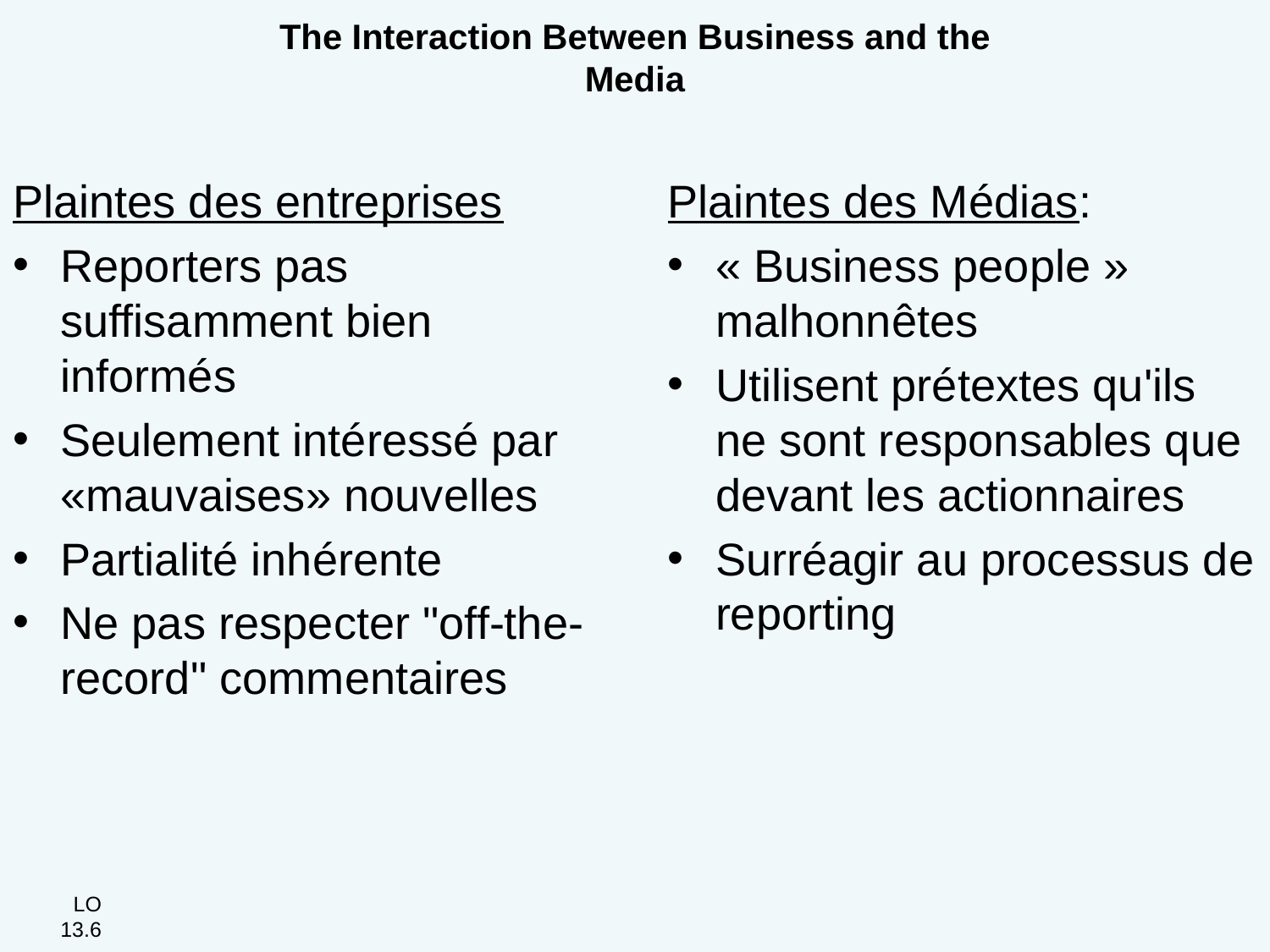

# The Interaction Between Business and the Media
Plaintes des entreprises
Reporters pas suffisamment bien informés
Seulement intéressé par «mauvaises» nouvelles
Partialité inhérente
Ne pas respecter "off-the-record" commentaires
Plaintes des Médias:
« Business people » malhonnêtes
Utilisent prétextes qu'ils ne sont responsables que devant les actionnaires
Surréagir au processus de reporting
LO 13.6